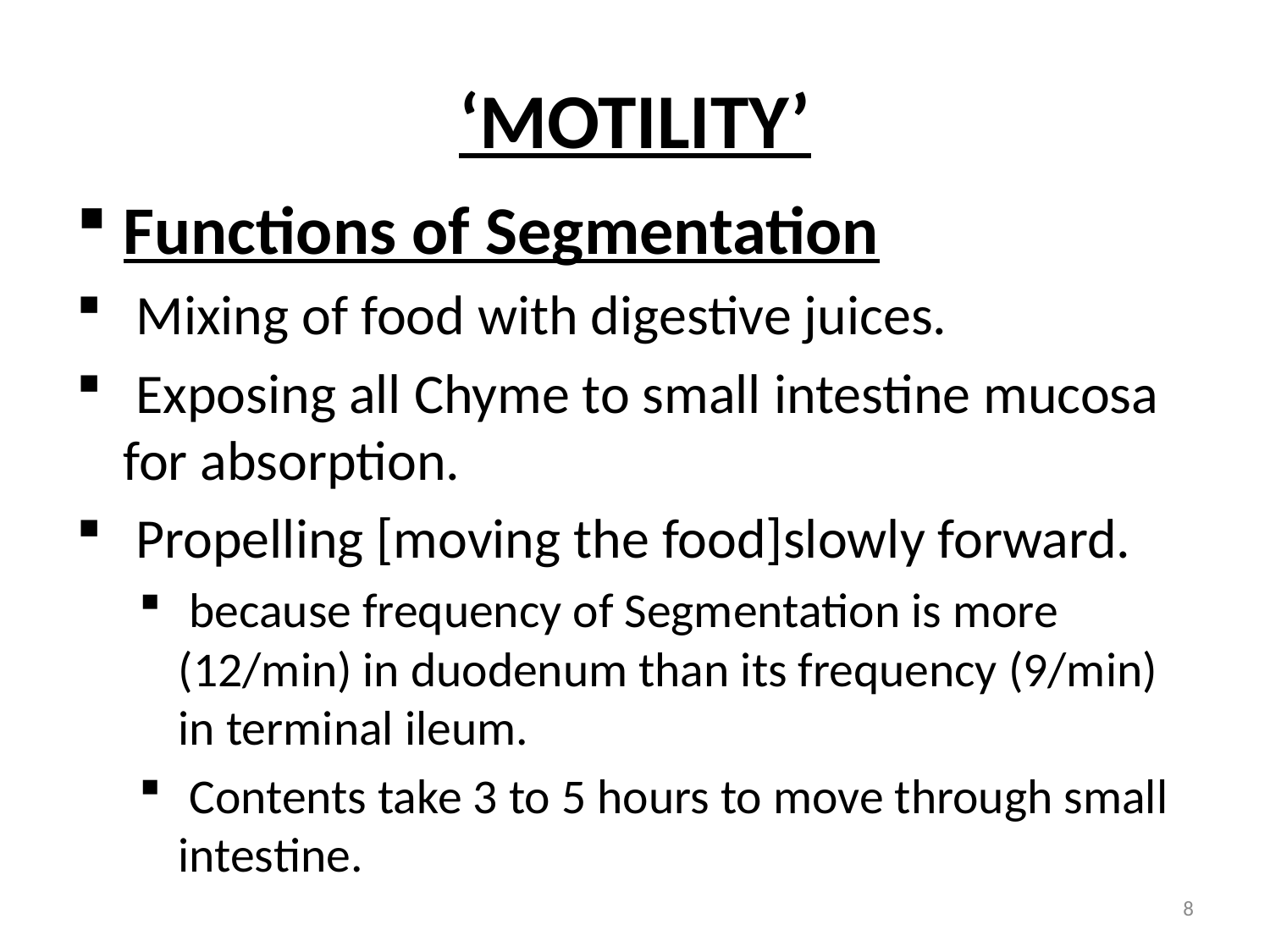

# ‘MOTILITY’
Functions of Segmentation
 Mixing of food with digestive juices.
 Exposing all Chyme to small intestine mucosa for absorption.
 Propelling [moving the food]slowly forward.
 because frequency of Segmentation is more (12/min) in duodenum than its frequency (9/min) in terminal ileum.
 Contents take 3 to 5 hours to move through small intestine.

8